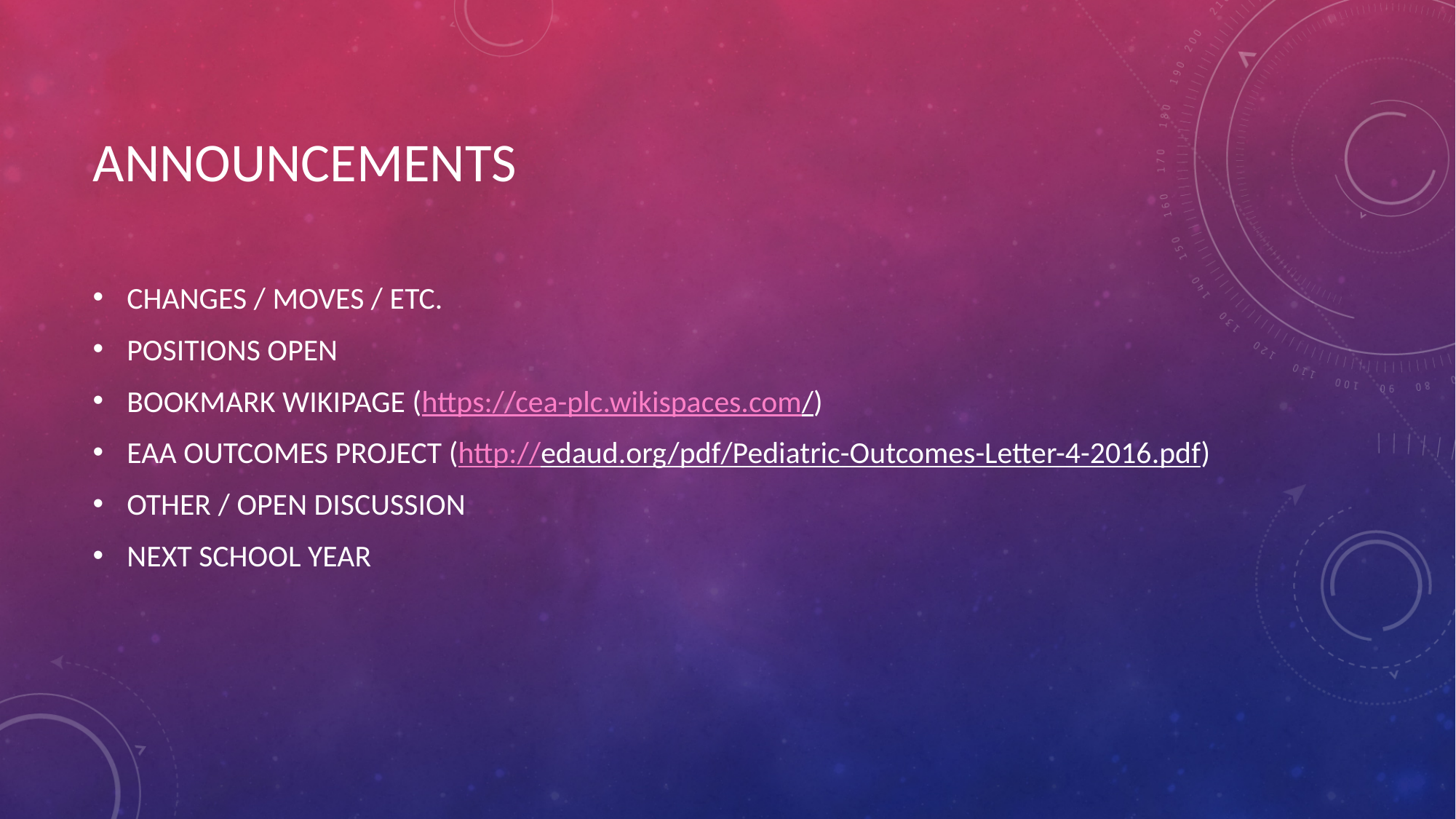

# announcements
CHANGES / MOVES / ETC.
POSITIONS OPEN
BOOKMARK WIKIPAGE (https://cea-plc.wikispaces.com/)
EAA OUTCOMES PROJECT (http://edaud.org/pdf/Pediatric-Outcomes-Letter-4-2016.pdf)
OTHER / OPEN DISCUSSION
NEXT SCHOOL YEAR